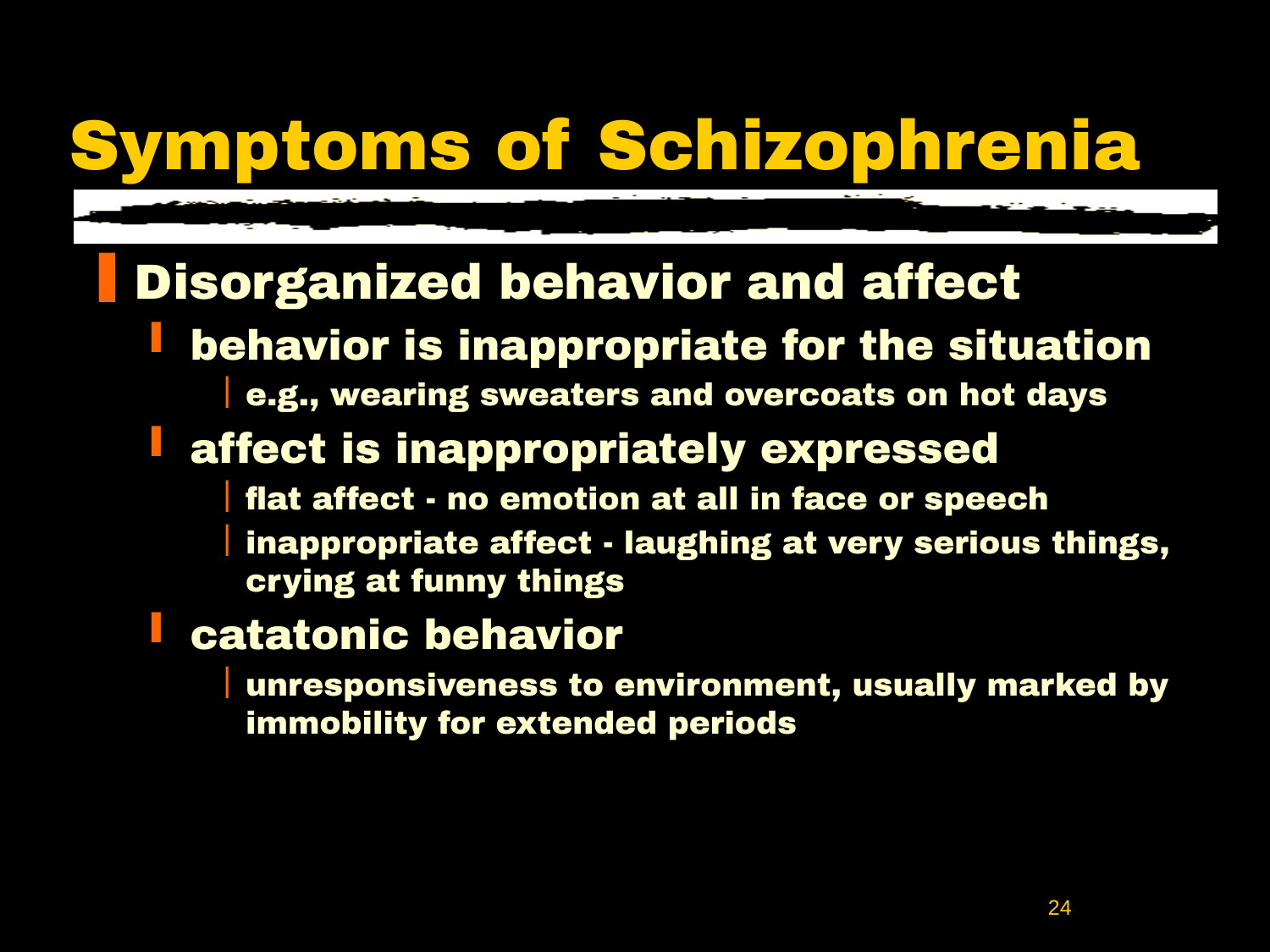

# Symptoms of Schizophrenia
Disorganized behavior and affect
behavior is inappropriate for the situation
e.g., wearing sweaters and overcoats on hot days
affect is inappropriately expressed
flat affect - no emotion at all in face or speech
inappropriate affect - laughing at very serious things, crying at funny things
catatonic behavior
unresponsiveness to environment, usually marked by immobility for extended periods